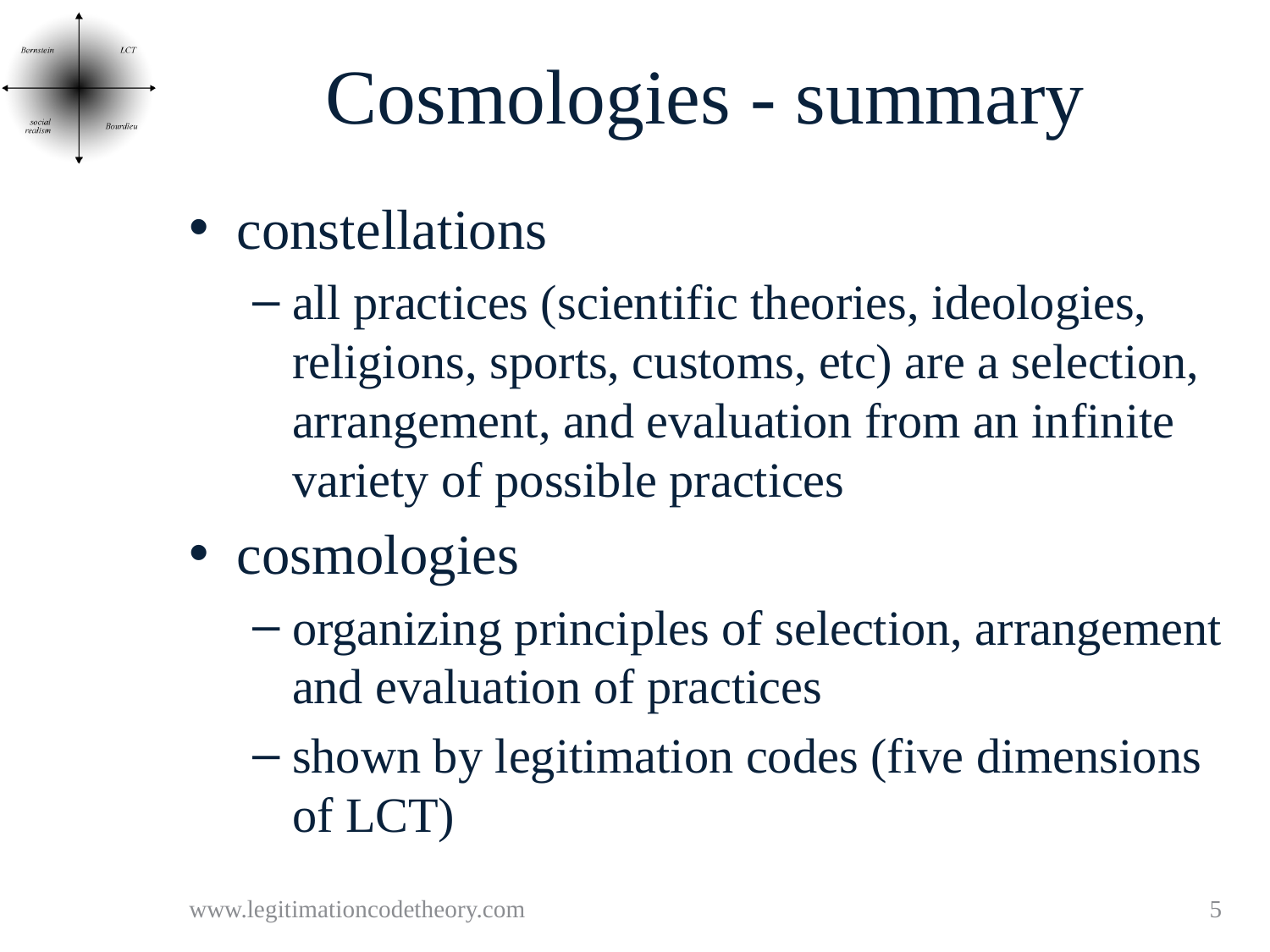

# Cosmologies - summary

constellations
all practices (scientific theories, ideologies, religions, sports, customs, etc) are a selection, arrangement, and evaluation from an infinite variety of possible practices
cosmologies
organizing principles of selection, arrangement and evaluation of practices
shown by legitimation codes (five dimensions of LCT)
www.legitimationcodetheory.com
5